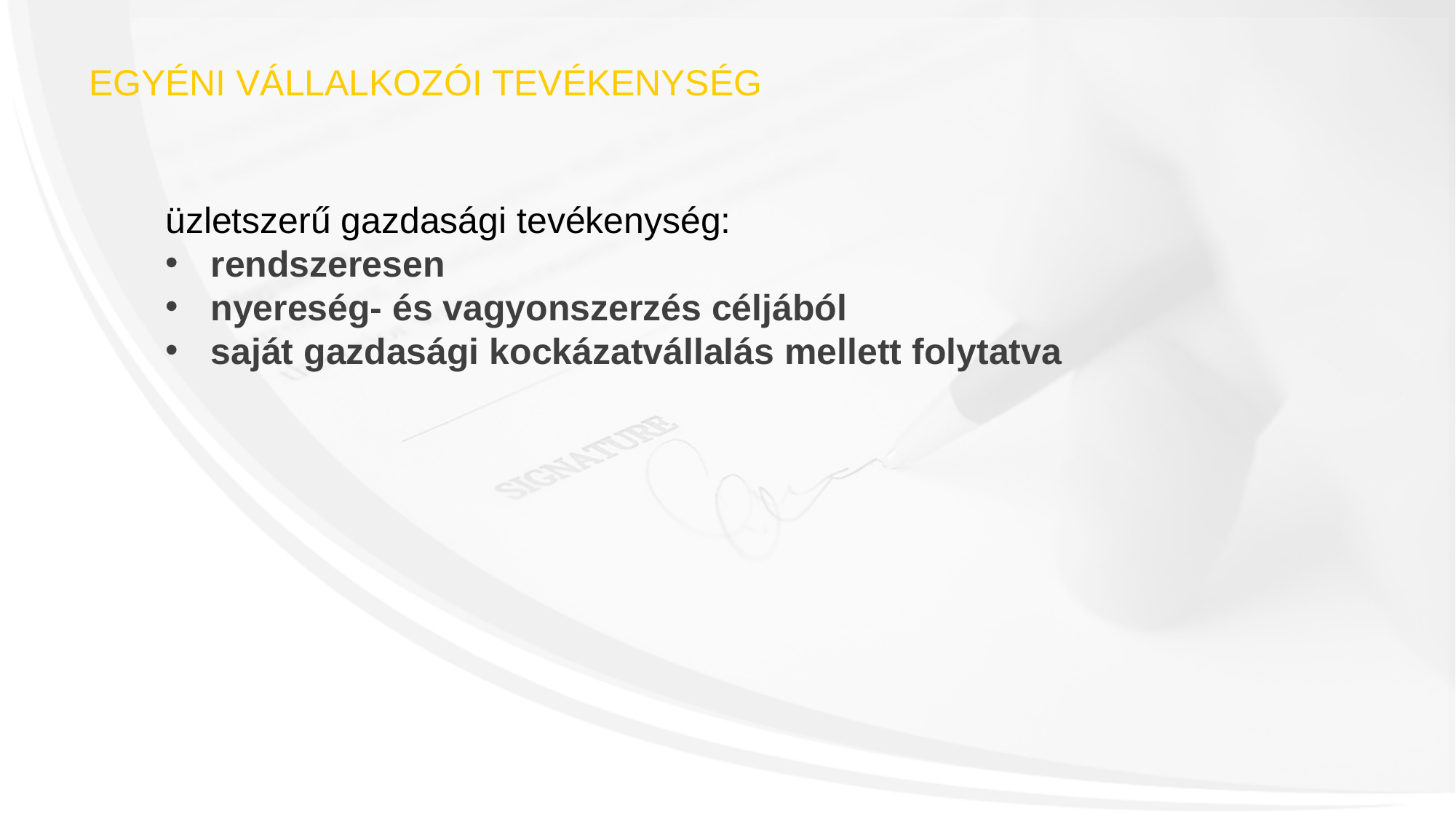

EGYÉNI VÁLLALKOZÓI TEVÉKENYSÉG
üzletszerű gazdasági tevékenység:
rendszeresen
nyereség- és vagyonszerzés céljából
saját gazdasági kockázatvállalás mellett folytatva